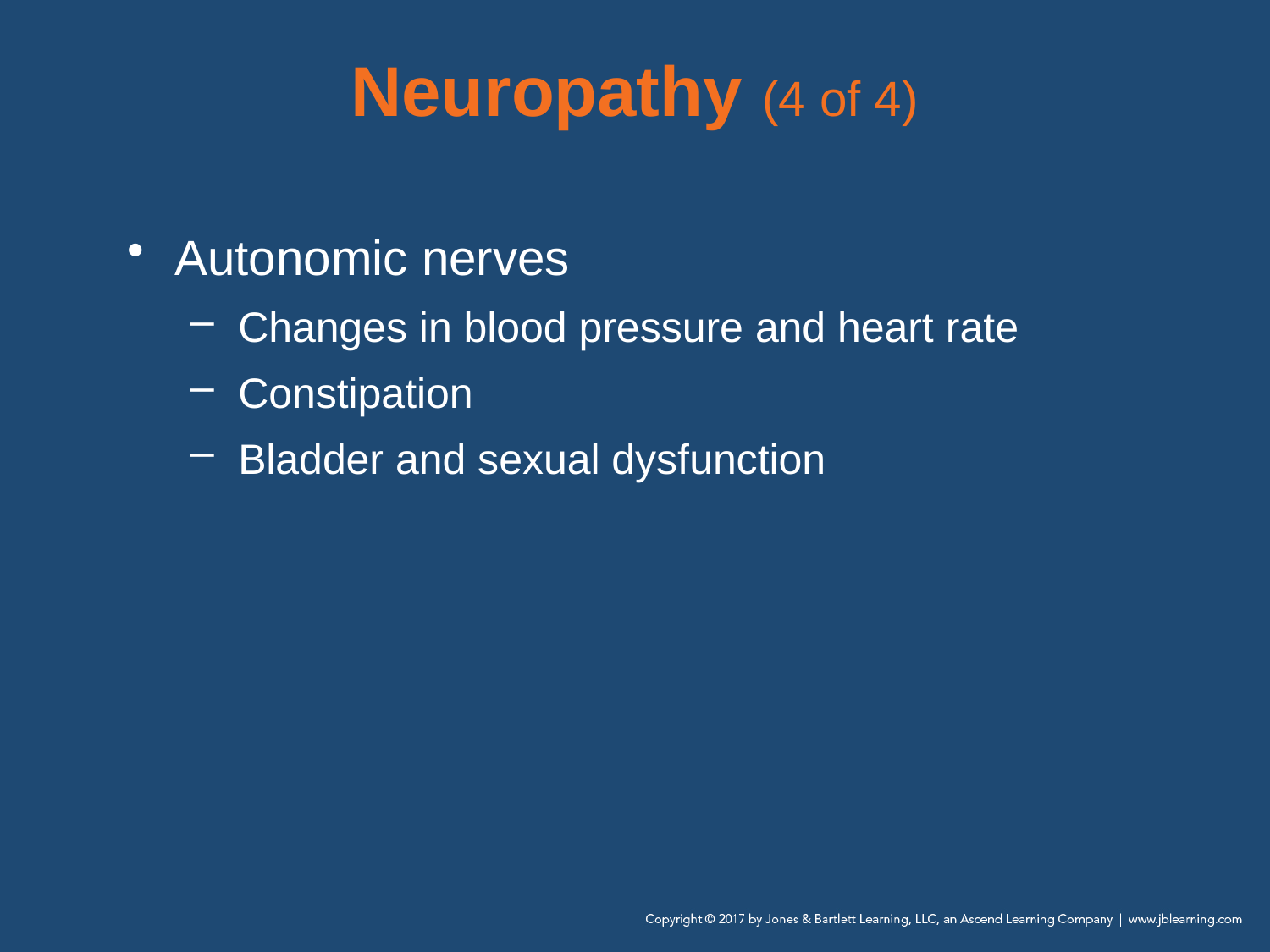

# Neuropathy (4 of 4)
Autonomic nerves
Changes in blood pressure and heart rate
Constipation
Bladder and sexual dysfunction